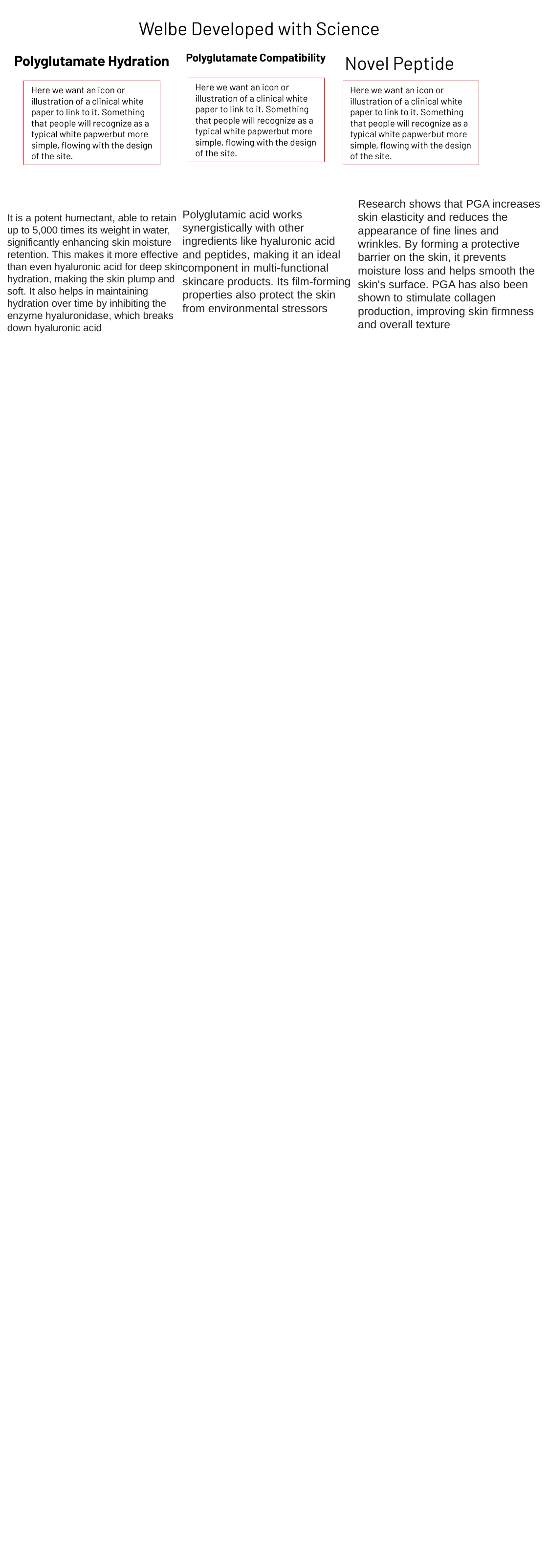

Welbe Developed with Science
Polyglutamate Compatibility
Novel Peptide
Polyglutamate Hydration
Here we want an icon or illustration of a clinical white paper to link to it. Something that people will recognize as a typical white papwerbut more simple, flowing with the design of the site.
Here we want an icon or illustration of a clinical white paper to link to it. Something that people will recognize as a typical white papwerbut more simple, flowing with the design of the site.
Here we want an icon or illustration of a clinical white paper to link to it. Something that people will recognize as a typical white papwerbut more simple, flowing with the design of the site.
Research shows that PGA increases skin elasticity and reduces the appearance of fine lines and wrinkles. By forming a protective barrier on the skin, it prevents moisture loss and helps smooth the skin's surface. PGA has also been shown to stimulate collagen production, improving skin firmness and overall texture

Polyglutamic acid works synergistically with other ingredients like hyaluronic acid and peptides, making it an ideal component in multi-functional skincare products. Its film-forming properties also protect the skin from environmental stressors
It is a potent humectant, able to retain up to 5,000 times its weight in water, significantly enhancing skin moisture retention. This makes it more effective than even hyaluronic acid for deep skin hydration, making the skin plump and soft. It also helps in maintaining hydration over time by inhibiting the enzyme hyaluronidase, which breaks down hyaluronic acid